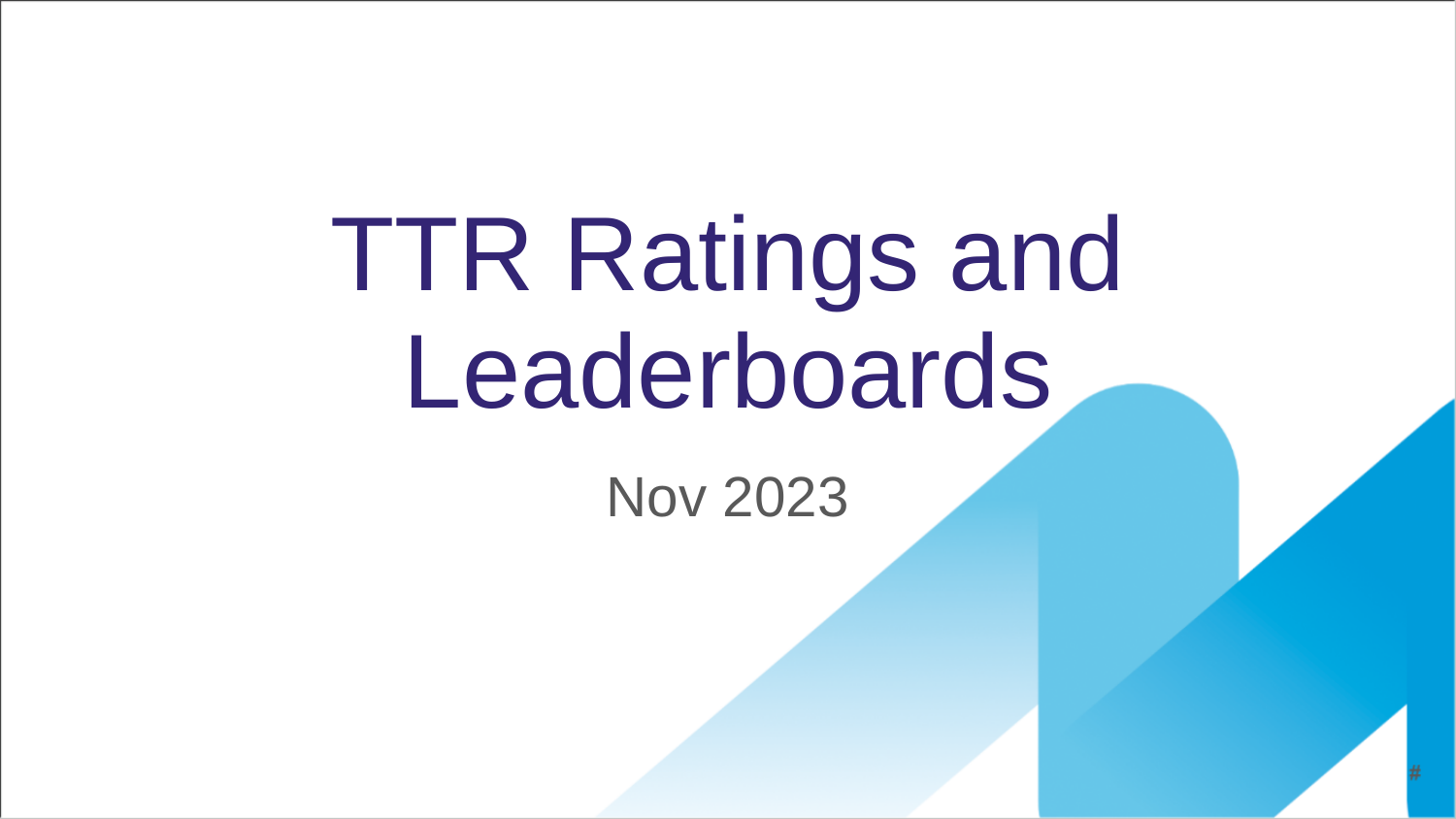

# TTR Ratings and Leaderboards
Nov 2023